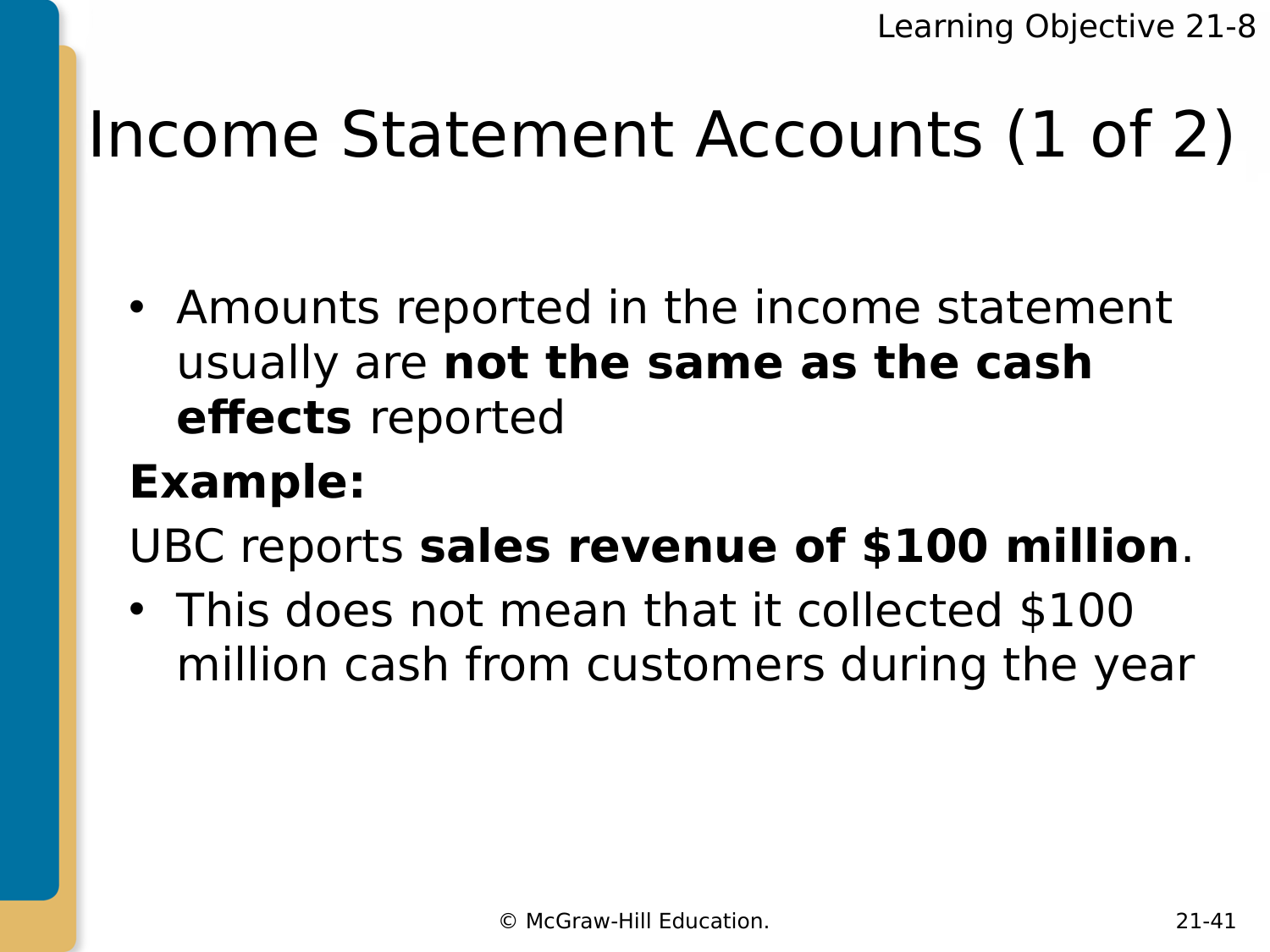

Learning Objective 21-8
# Income Statement Accounts (1 of 2)
Amounts reported in the income statement usually are not the same as the cash effects reported
Example:
UBC reports sales revenue of $100 million.
This does not mean that it collected $100 million cash from customers during the year